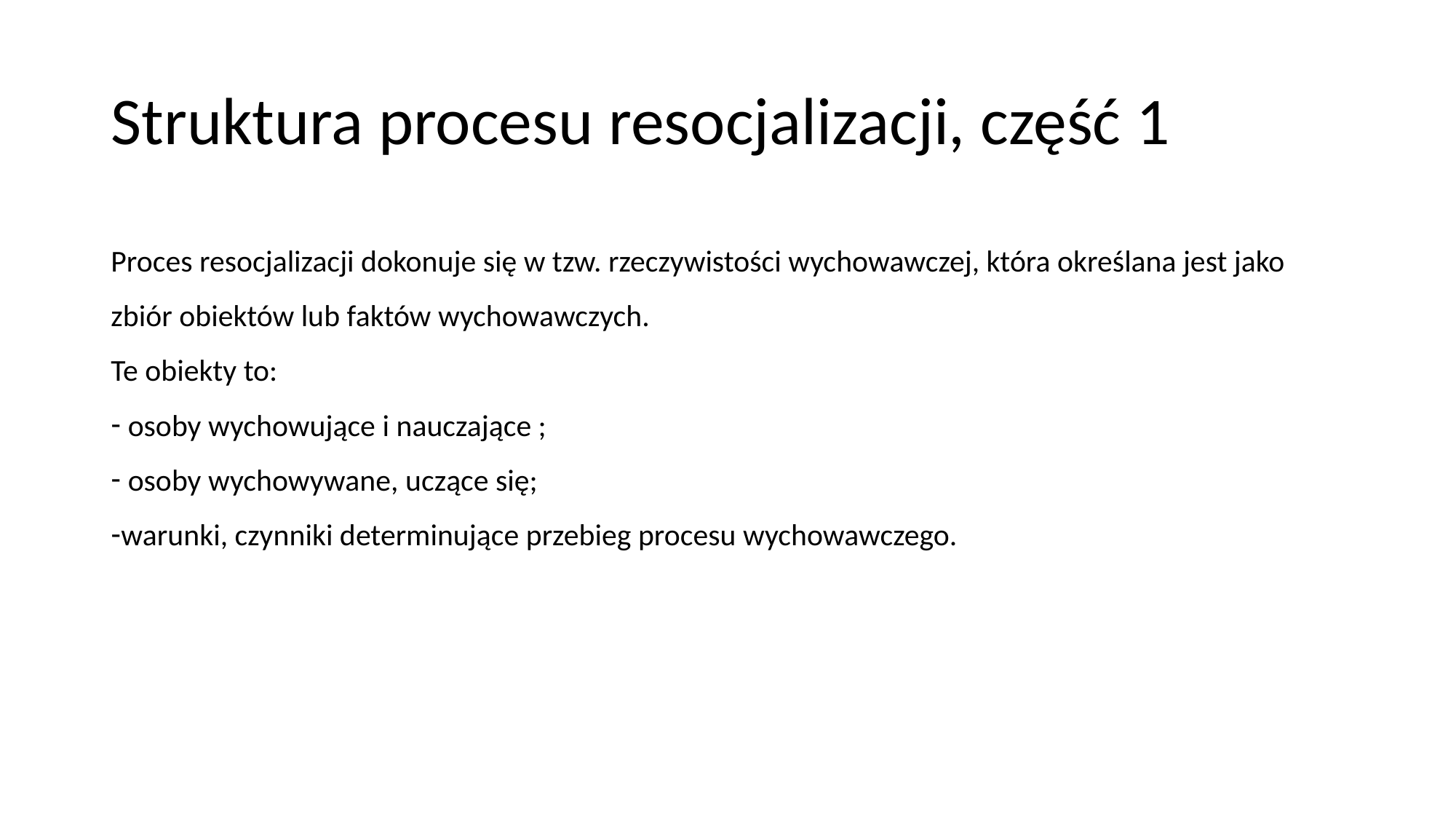

# Struktura procesu resocjalizacji, część 1
Proces resocjalizacji dokonuje się w tzw. rzeczywistości wychowawczej, która określana jest jako zbiór obiektów lub faktów wychowawczych.
Te obiekty to:
 osoby wychowujące i nauczające ;
 osoby wychowywane, uczące się;
warunki, czynniki determinujące przebieg procesu wychowawczego.